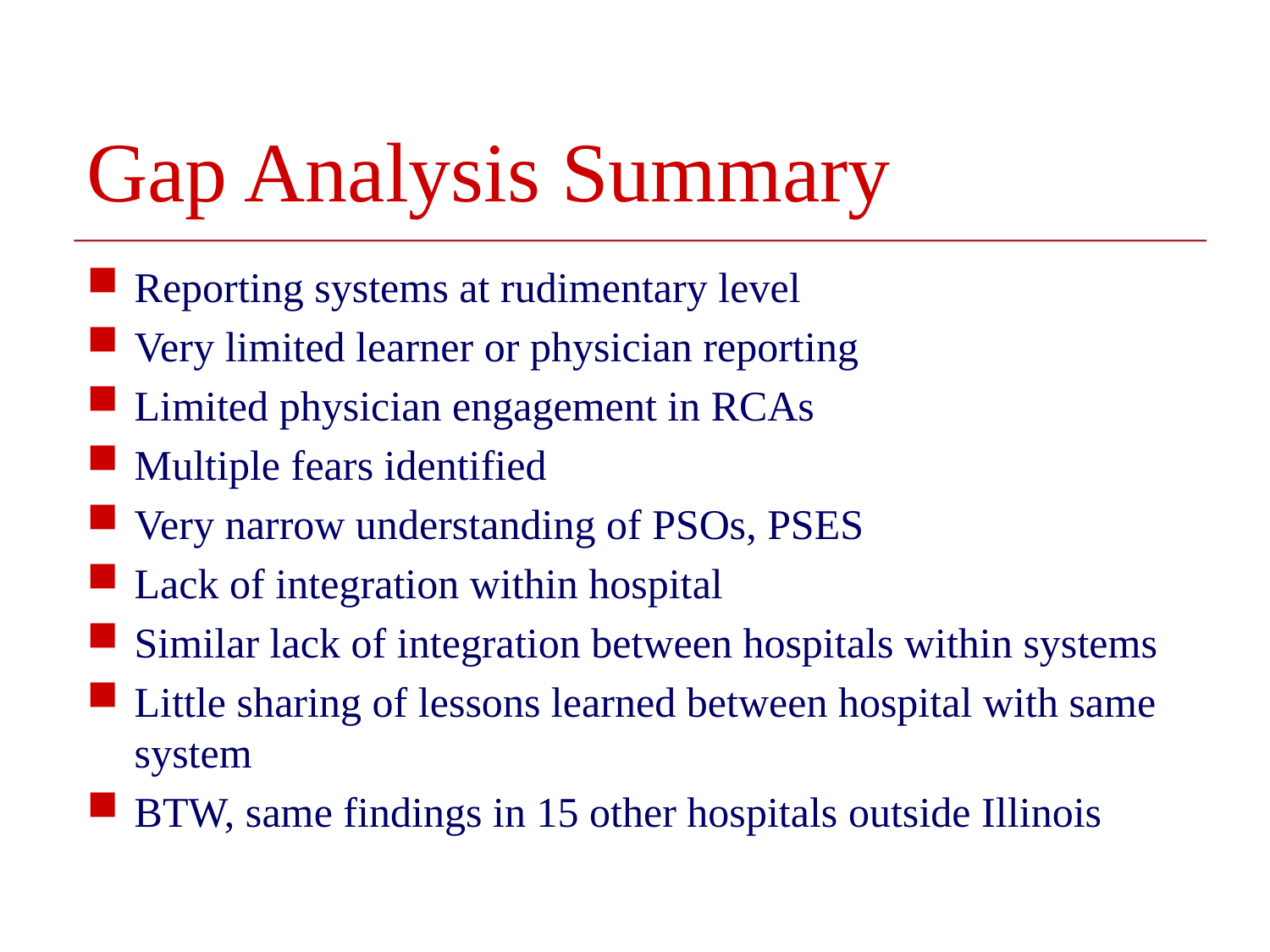

# Gap Analysis Summary
Reporting systems at rudimentary level
Very limited learner or physician reporting
Limited physician engagement in RCAs
Multiple fears identified
Very narrow understanding of PSOs, PSES
Lack of integration within hospital
Similar lack of integration between hospitals within systems
Little sharing of lessons learned between hospital with same system
BTW, same findings in 15 other hospitals outside Illinois